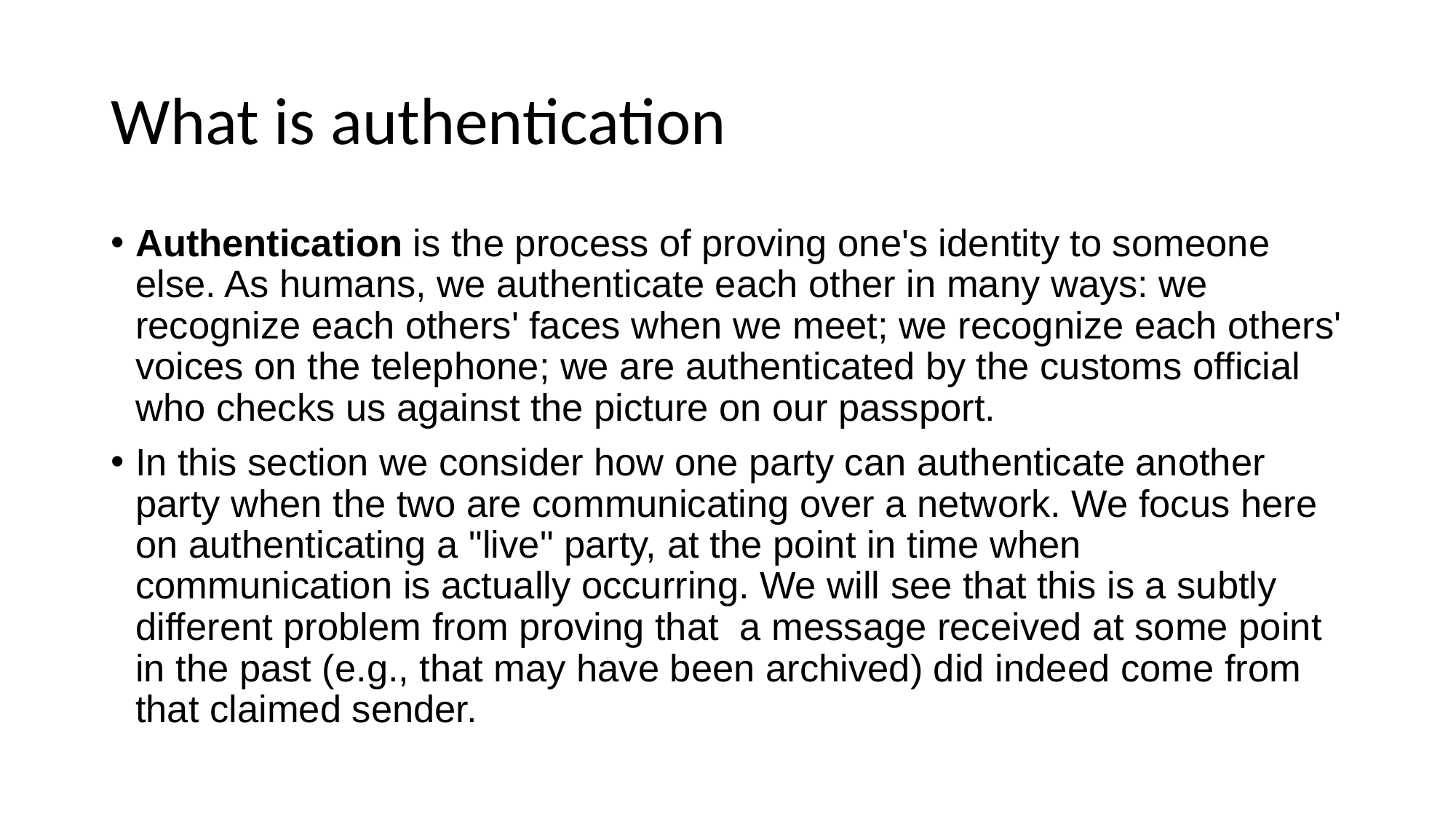

# What is authentication
Authentication is the process of proving one's identity to someone else. As humans, we authenticate each other in many ways: we recognize each others' faces when we meet; we recognize each others' voices on the telephone; we are authenticated by the customs official who checks us against the picture on our passport.
In this section we consider how one party can authenticate another party when the two are communicating over a network. We focus here on authenticating a "live" party, at the point in time when communication is actually occurring. We will see that this is a subtly different problem from proving that  a message received at some point in the past (e.g., that may have been archived) did indeed come from that claimed sender.